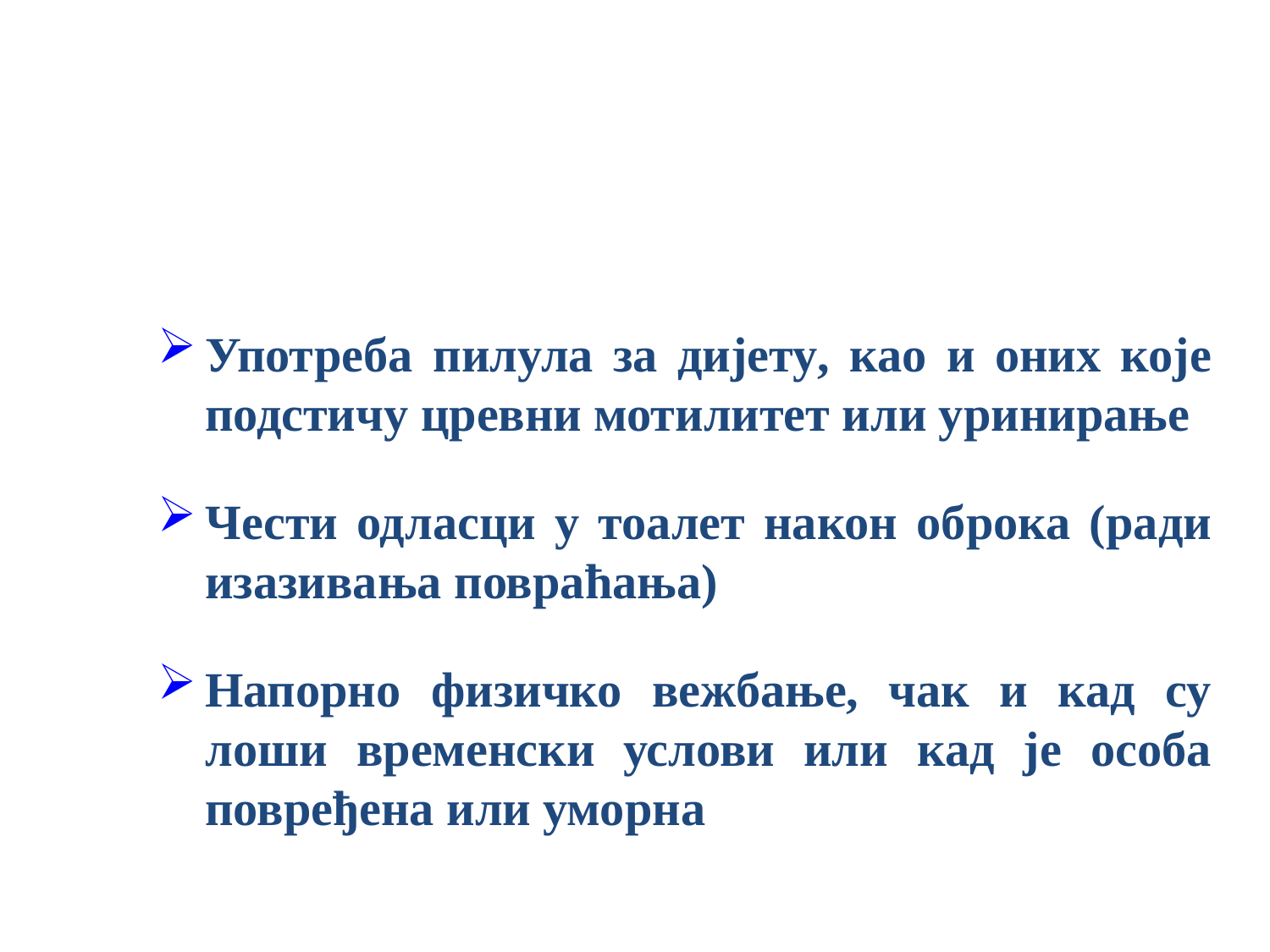

Употреба пилула за дијету, као и оних које подстичу цревни мотилитет или уринирање

Чести одласци у тоалет након оброка (ради изазивања повраћања)

Напорно физичко вежбање, чак и кад су лоши временски услови или кад је особа повређена или уморна